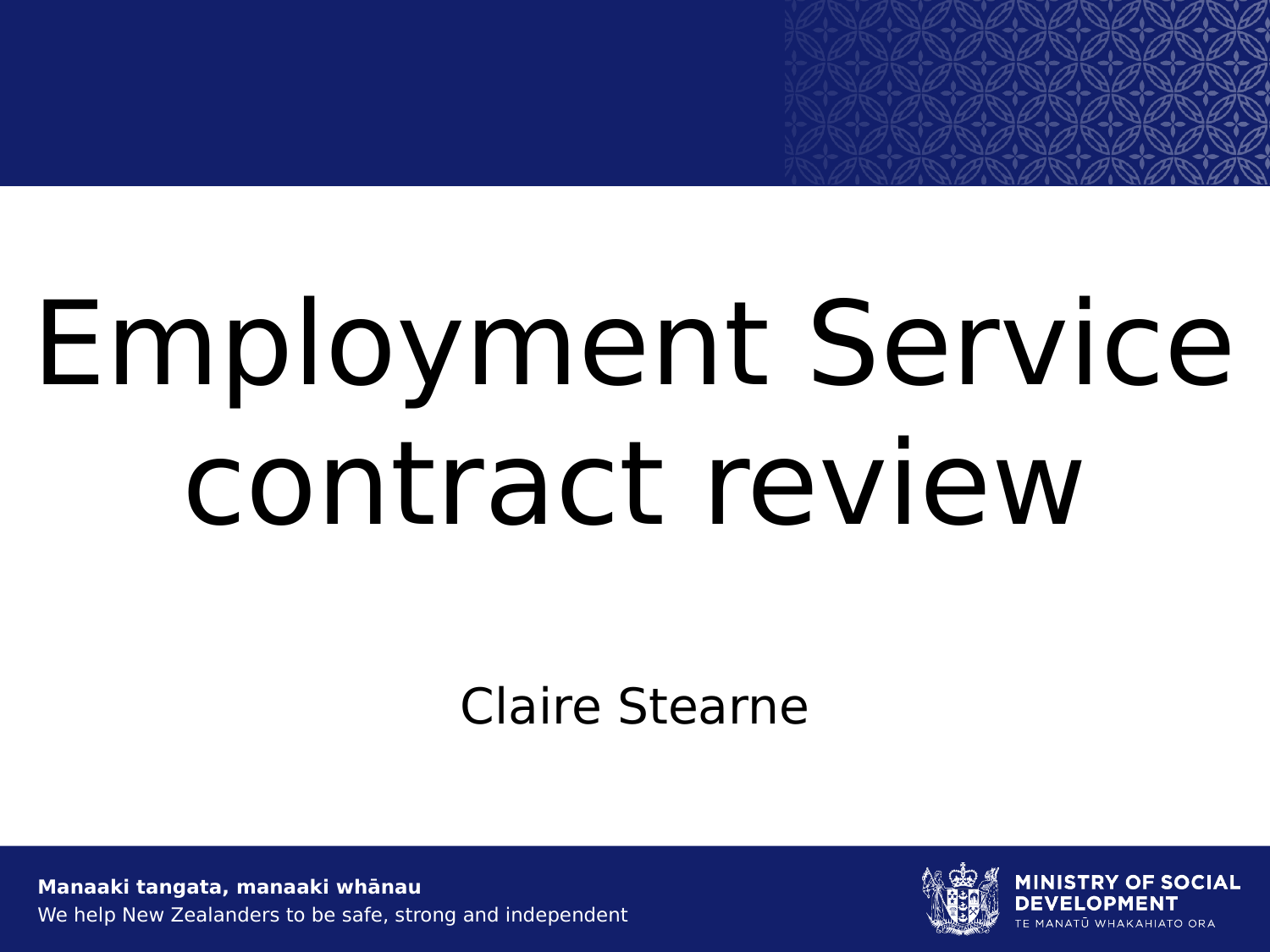

# Mainstream
Employment Service contract review

Claire Stearne